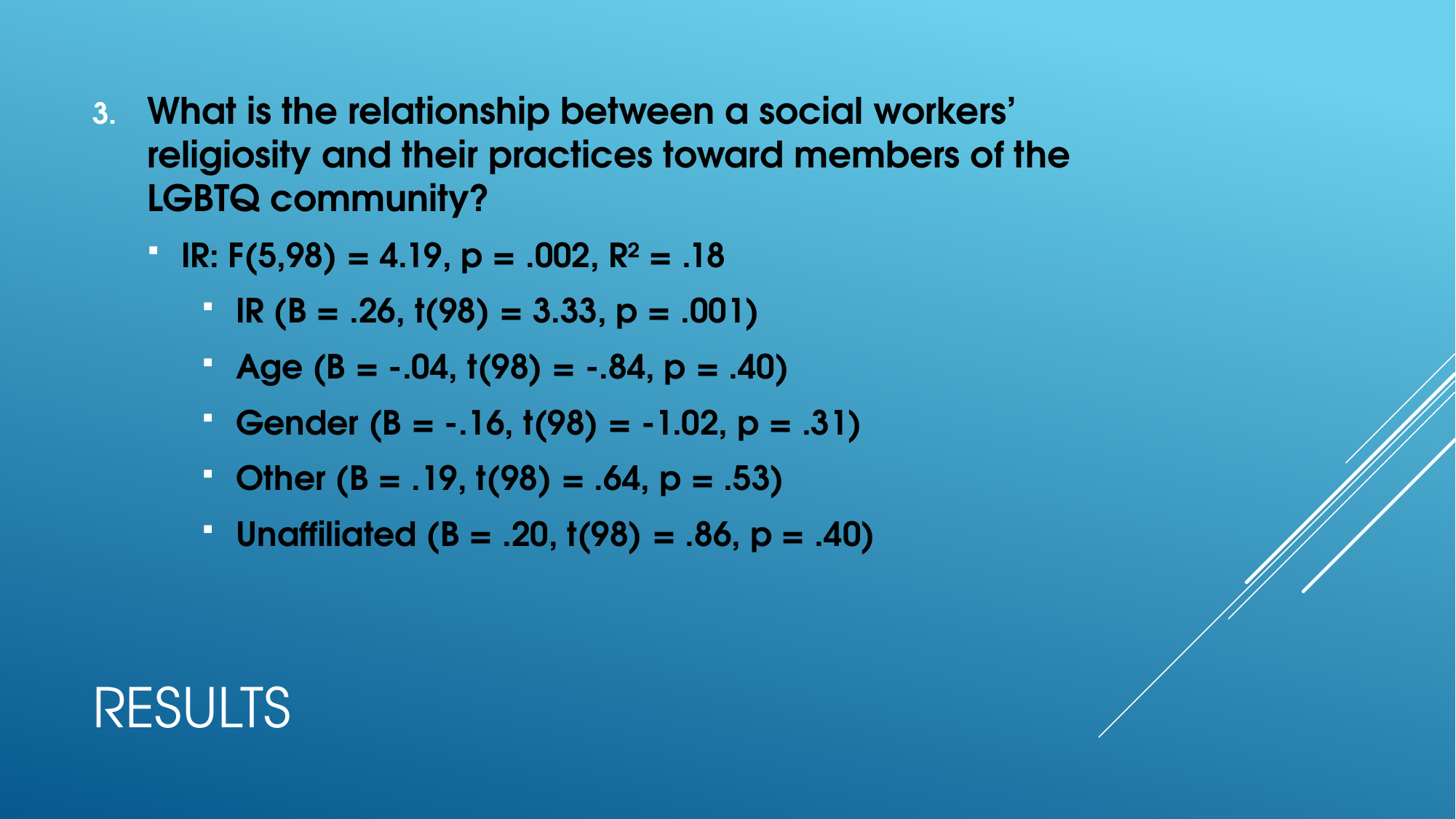

What is the relationship between a social workers’ religiosity and their practices toward members of the LGBTQ community?
IR: F(5,98) = 4.19, p = .002, R² = .18
IR (B = .26, t(98) = 3.33, p = .001)
Age (B = -.04, t(98) = -.84, p = .40)
Gender (B = -.16, t(98) = -1.02, p = .31)
Other (B = .19, t(98) = .64, p = .53)
Unaffiliated (B = .20, t(98) = .86, p = .40)

# Results